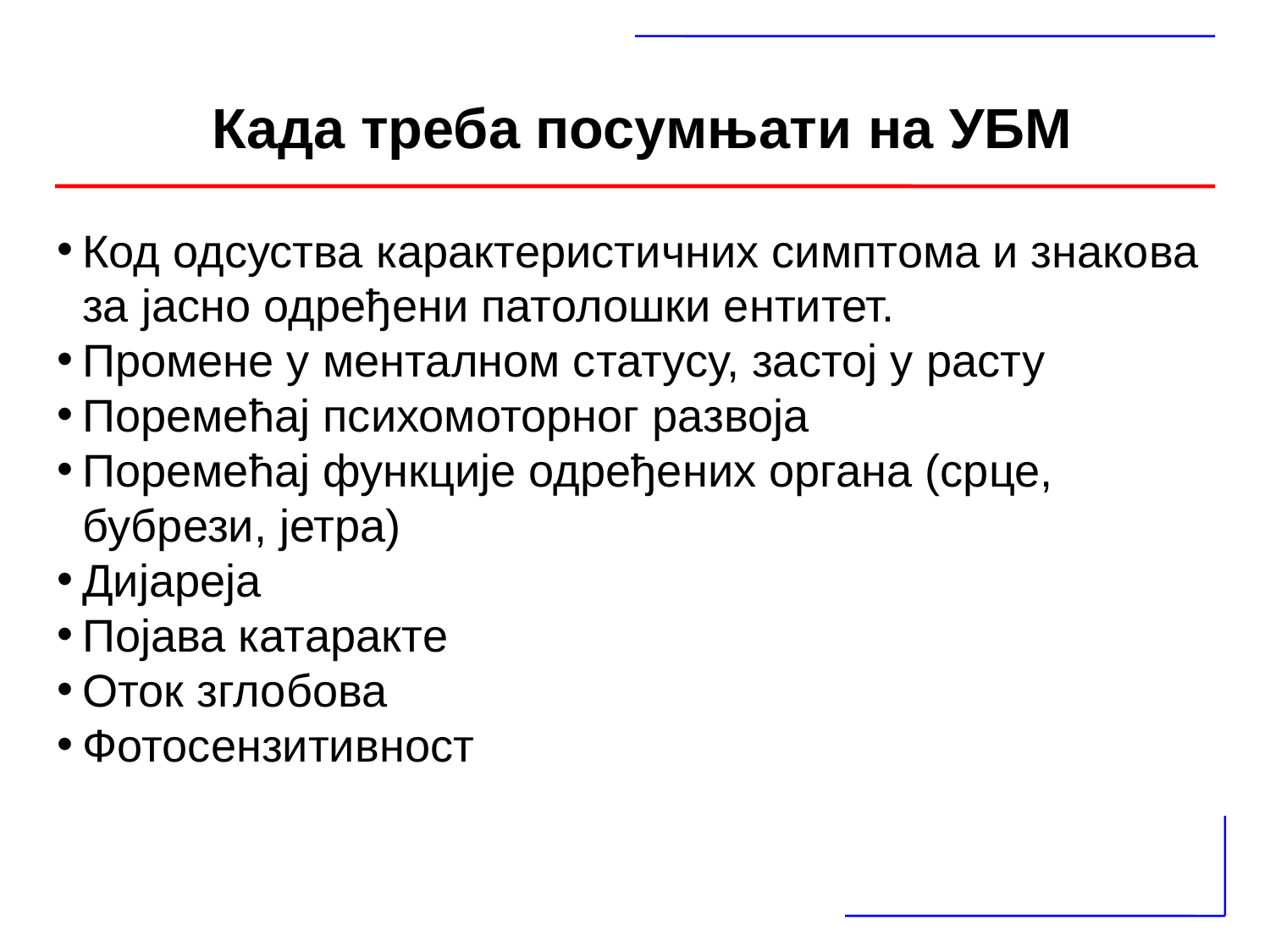

Када треба посумњати на УБМ

Код одсуства карактеристичних симптома и знакова за јасно одређени патолошки ентитет.
Промене у менталном статусу, застој у расту
Поремећај психомоторног развоја
Поремећај функције одређених органа (срце, бубрези, јетра)
Дијареја
Појава катаракте
Оток зглобова
Фотосензитивност